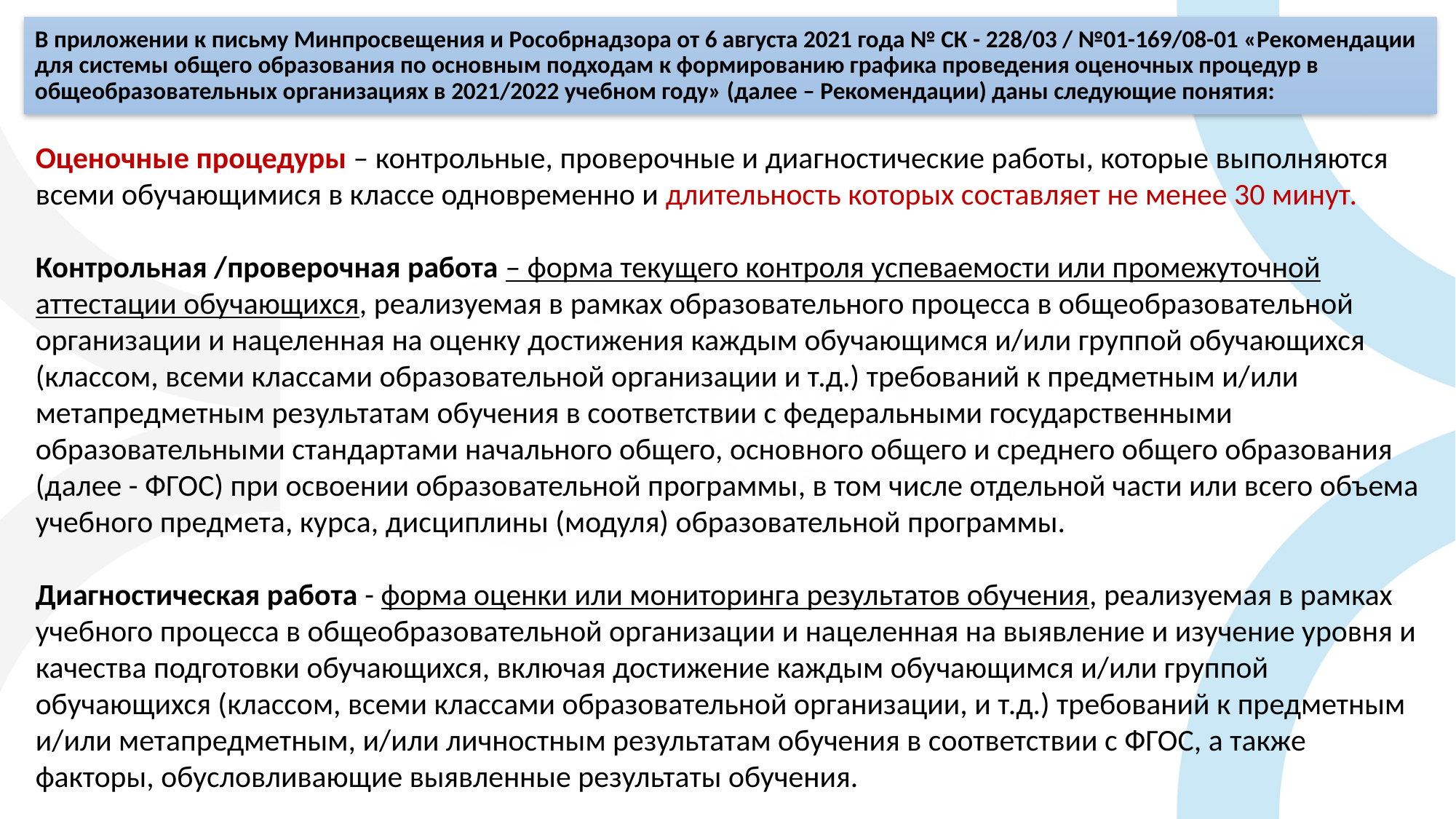

# В приложении к письму Минпросвещения и Рособрнадзора от 6 августа 2021 года № СК - 228/03 / №01-169/08-01 «Рекомендации для системы общего образования по основным подходам к формированию графика проведения оценочных процедур в общеобразовательных организациях в 2021/2022 учебном году» (далее – Рекомендации) даны следующие понятия:
Оценочные процедуры – контрольные, проверочные и диагностические работы, которые выполняются всеми обучающимися в классе одновременно и длительность которых составляет не менее 30 минут.

Контрольная /проверочная работа – форма текущего контроля успеваемости или промежуточной аттестации обучающихся, реализуемая в рамках образовательного процесса в общеобразовательной организации и нацеленная на оценку достижения каждым обучающимся и/или группой обучающихся (классом, всеми классами образовательной организации и т.д.) требований к предметным и/или метапредметным результатам обучения в соответствии с федеральными государственными образовательными стандартами начального общего, основного общего и среднего общего образования (далее - ФГОС) при освоении образовательной программы, в том числе отдельной части или всего объема учебного предмета, курса, дисциплины (модуля) образовательной программы.

Диагностическая работа - форма оценки или мониторинга результатов обучения, реализуемая в рамках учебного процесса в общеобразовательной организации и нацеленная на выявление и изучение уровня и качества подготовки обучающихся, включая достижение каждым обучающимся и/или группой обучающихся (классом, всеми классами образовательной организации, и т.д.) требований к предметным и/или метапредметным, и/или личностным результатам обучения в соответствии с ФГОС, а также факторы, обусловливающие выявленные результаты обучения.